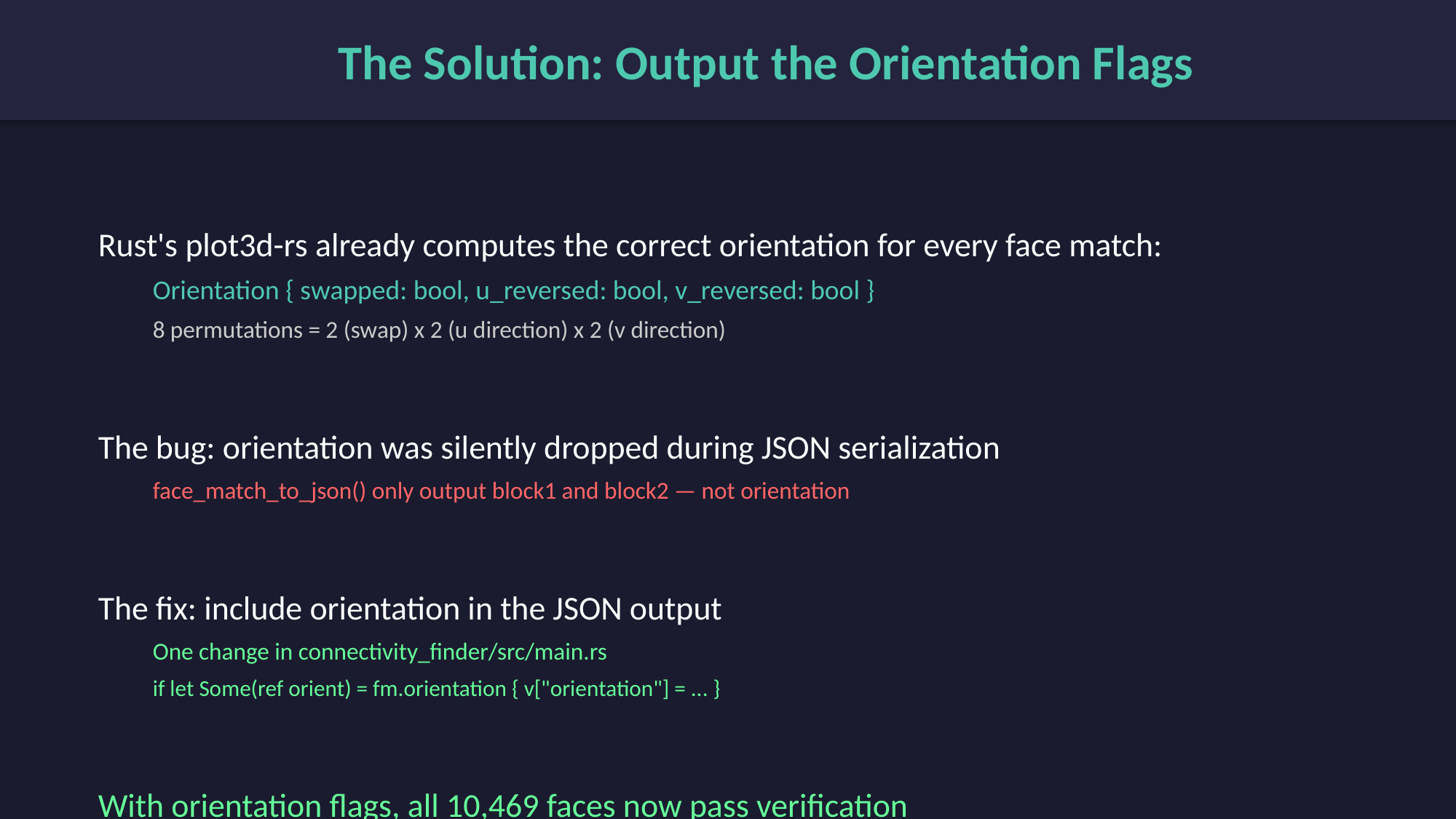

The Solution: Output the Orientation Flags

Rust's plot3d-rs already computes the correct orientation for every face match:
Orientation { swapped: bool, u_reversed: bool, v_reversed: bool }
8 permutations = 2 (swap) x 2 (u direction) x 2 (v direction)

The bug: orientation was silently dropped during JSON serialization
face_match_to_json() only output block1 and block2 — not orientation

The fix: include orientation in the JSON output
One change in connectivity_finder/src/main.rs
if let Some(ref orient) = fm.orientation { v["orientation"] = ... }

With orientation flags, all 10,469 faces now pass verification